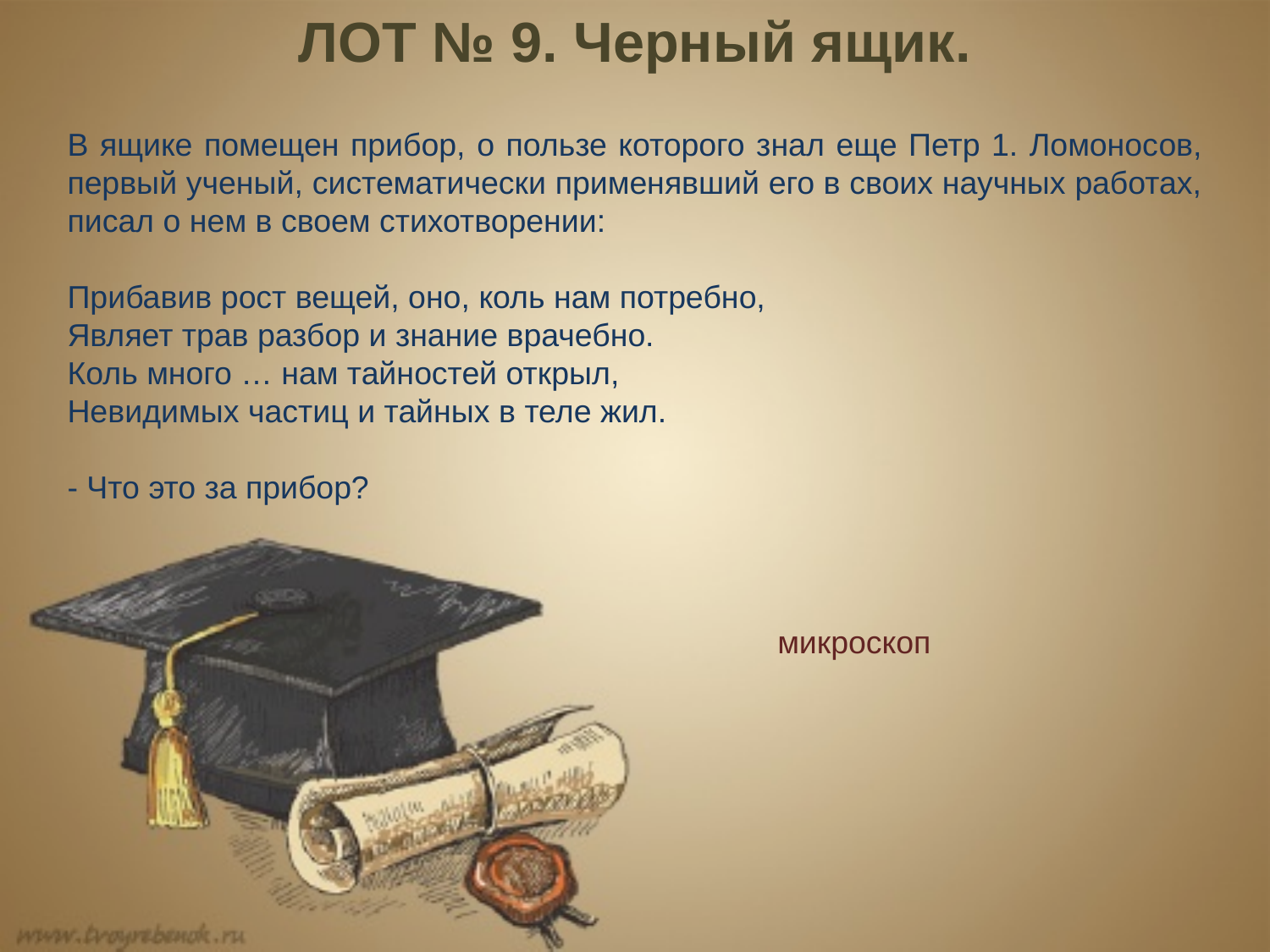

ЛОТ № 9. Черный ящик.

В ящике помещен прибор, о пользе которого знал еще Петр 1. Ломоносов, первый ученый, систематически применявший его в своих научных работах, писал о нем в своем стихотворении:

Прибавив рост вещей, оно, коль нам потребно,
Являет трав разбор и знание врачебно.
Коль много … нам тайностей открыл,
Невидимых частиц и тайных в теле жил.

- Что это за прибор?

микроскоп